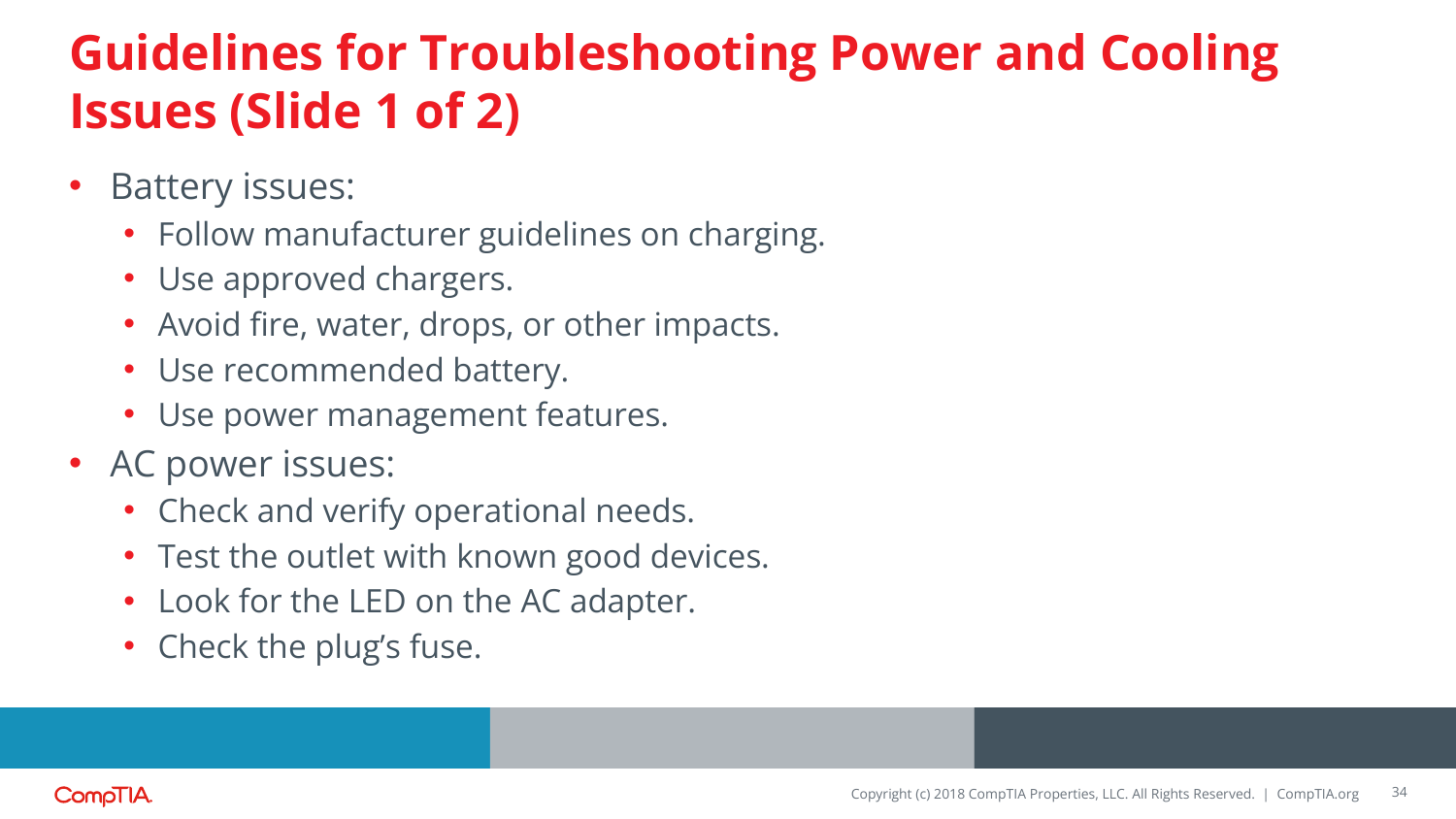

# Guidelines for Troubleshooting Power and Cooling Issues (Slide 1 of 2)
Battery issues:
Follow manufacturer guidelines on charging.
Use approved chargers.
Avoid fire, water, drops, or other impacts.
Use recommended battery.
Use power management features.
AC power issues:
Check and verify operational needs.
Test the outlet with known good devices.
Look for the LED on the AC adapter.
Check the plug’s fuse.
34